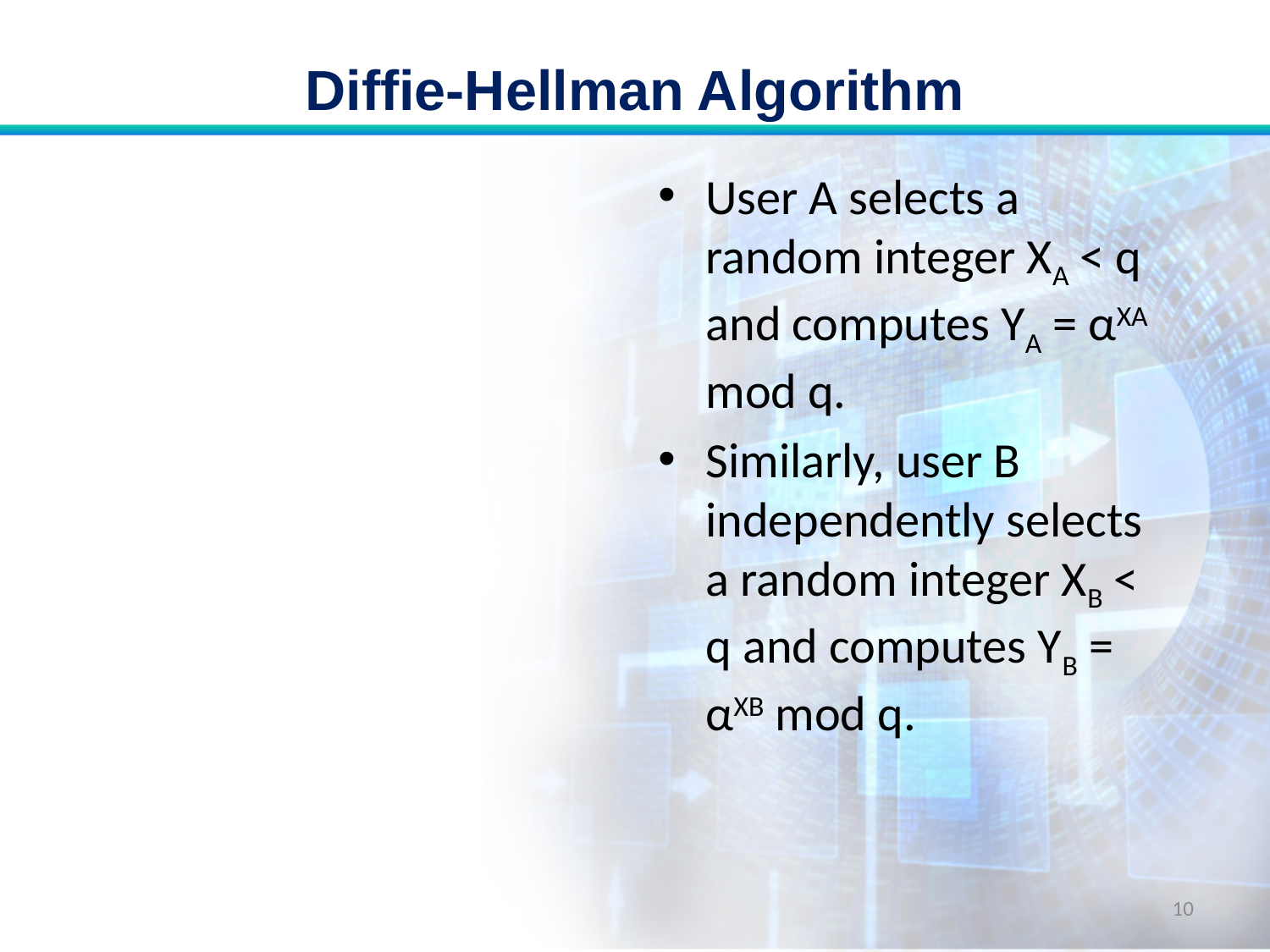

# Diffie-Hellman Algorithm
User A selects a random integer XA < q and computes YA = αXA mod q.
Similarly, user B independently selects a random integer XB < q and computes YB = αXB mod q.
10